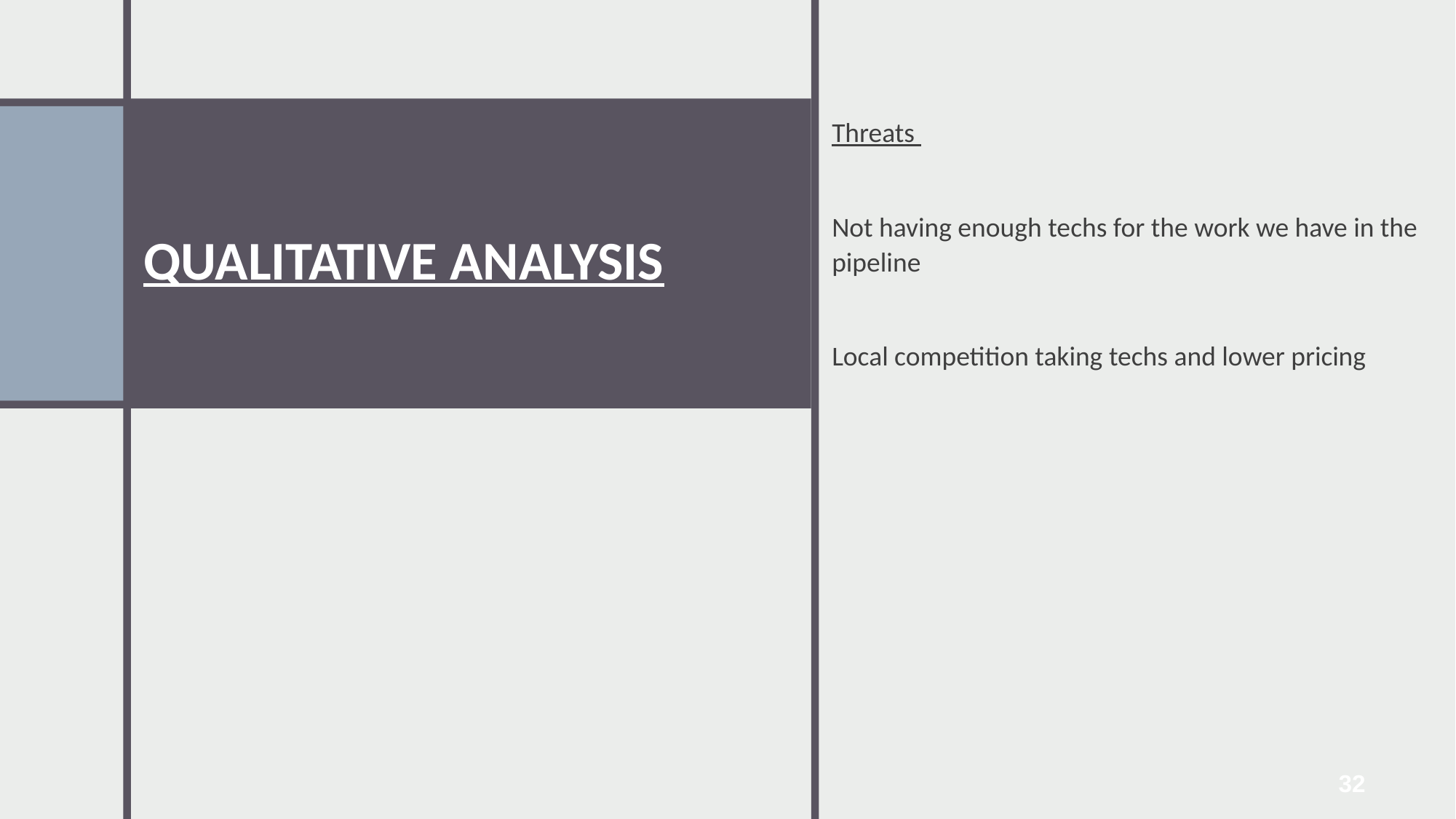

# QUALITATIVE ANALYSIS
Threats

Not having enough techs for the work we have in the pipeline

Local competition taking techs and lower pricing
32